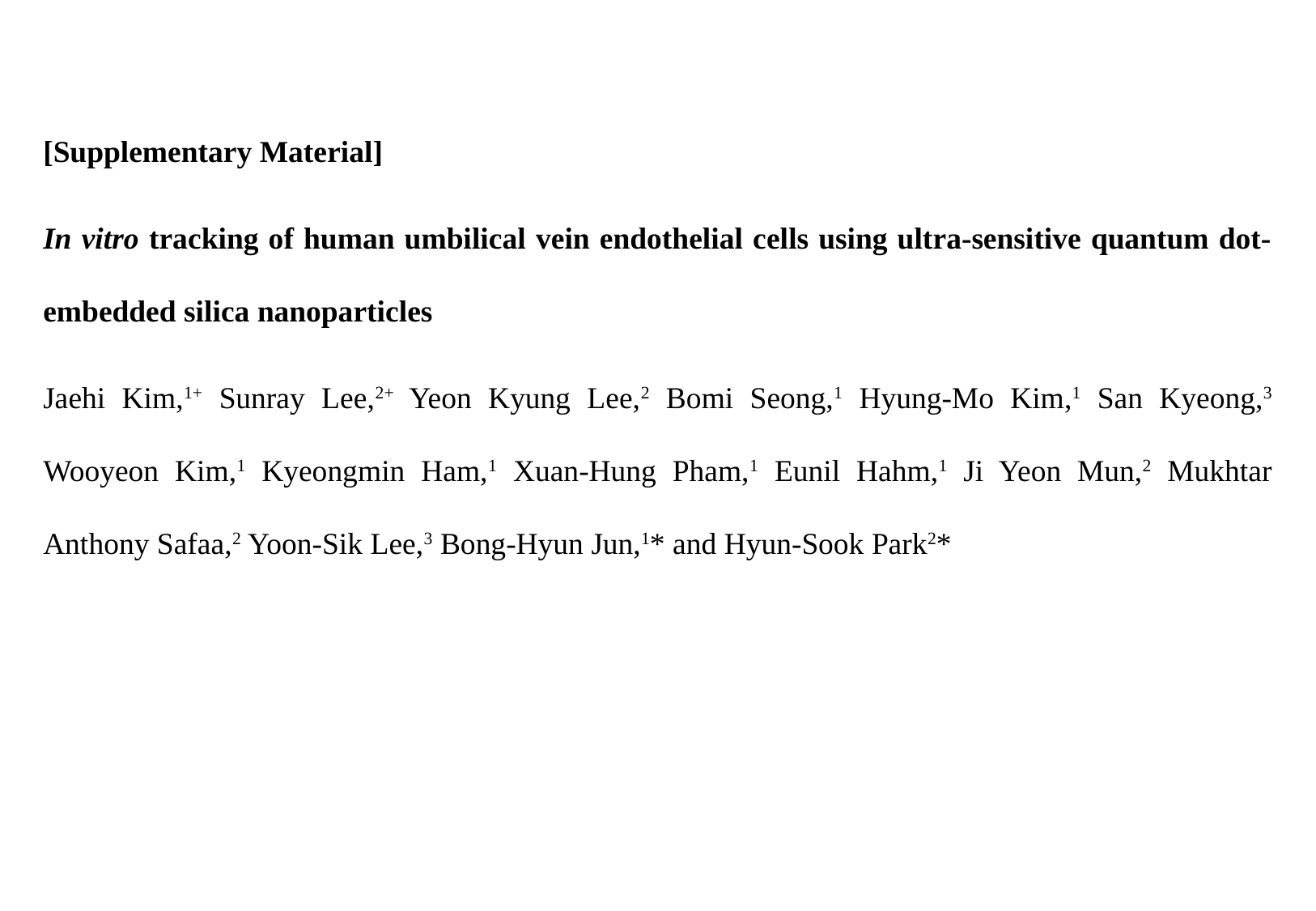

[Supplementary Material]
In vitro tracking of human umbilical vein endothelial cells using ultra-sensitive quantum dot-embedded silica nanoparticles
Jaehi Kim,1+ Sunray Lee,2+ Yeon Kyung Lee,2 Bomi Seong,1 Hyung-Mo Kim,1 San Kyeong,3 Wooyeon Kim,1 Kyeongmin Ham,1 Xuan-Hung Pham,1 Eunil Hahm,1 Ji Yeon Mun,2 Mukhtar Anthony Safaa,2 Yoon-Sik Lee,3 Bong-Hyun Jun,1* and Hyun-Sook Park2*